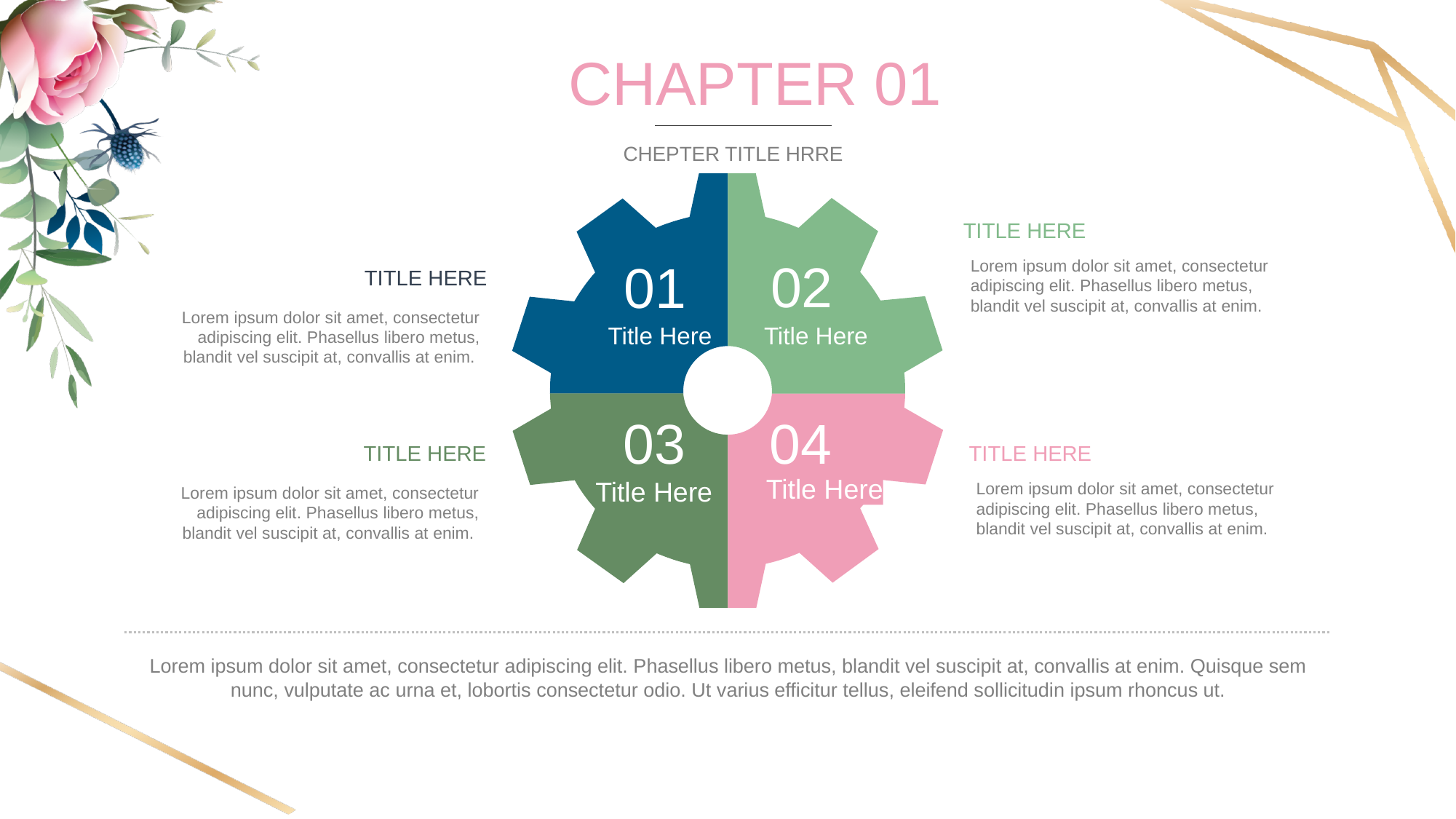

CHAPTER 01
CHEPTER TITLE HRRE

01
Title Here

02
Title Here
TITLE HERE
Lorem ipsum dolor sit amet, consectetur adipiscing elit. Phasellus libero metus, blandit vel suscipit at, convallis at enim.
TITLE HERE
Lorem ipsum dolor sit amet, consectetur adipiscing elit. Phasellus libero metus, blandit vel suscipit at, convallis at enim.

03
Title Here

04
Title Here
TITLE HERE
Lorem ipsum dolor sit amet, consectetur adipiscing elit. Phasellus libero metus, blandit vel suscipit at, convallis at enim.
TITLE HERE
Lorem ipsum dolor sit amet, consectetur adipiscing elit. Phasellus libero metus, blandit vel suscipit at, convallis at enim.
Lorem ipsum dolor sit amet, consectetur adipiscing elit. Phasellus libero metus, blandit vel suscipit at, convallis at enim. Quisque sem nunc, vulputate ac urna et, lobortis consectetur odio. Ut varius efficitur tellus, eleifend sollicitudin ipsum rhoncus ut.